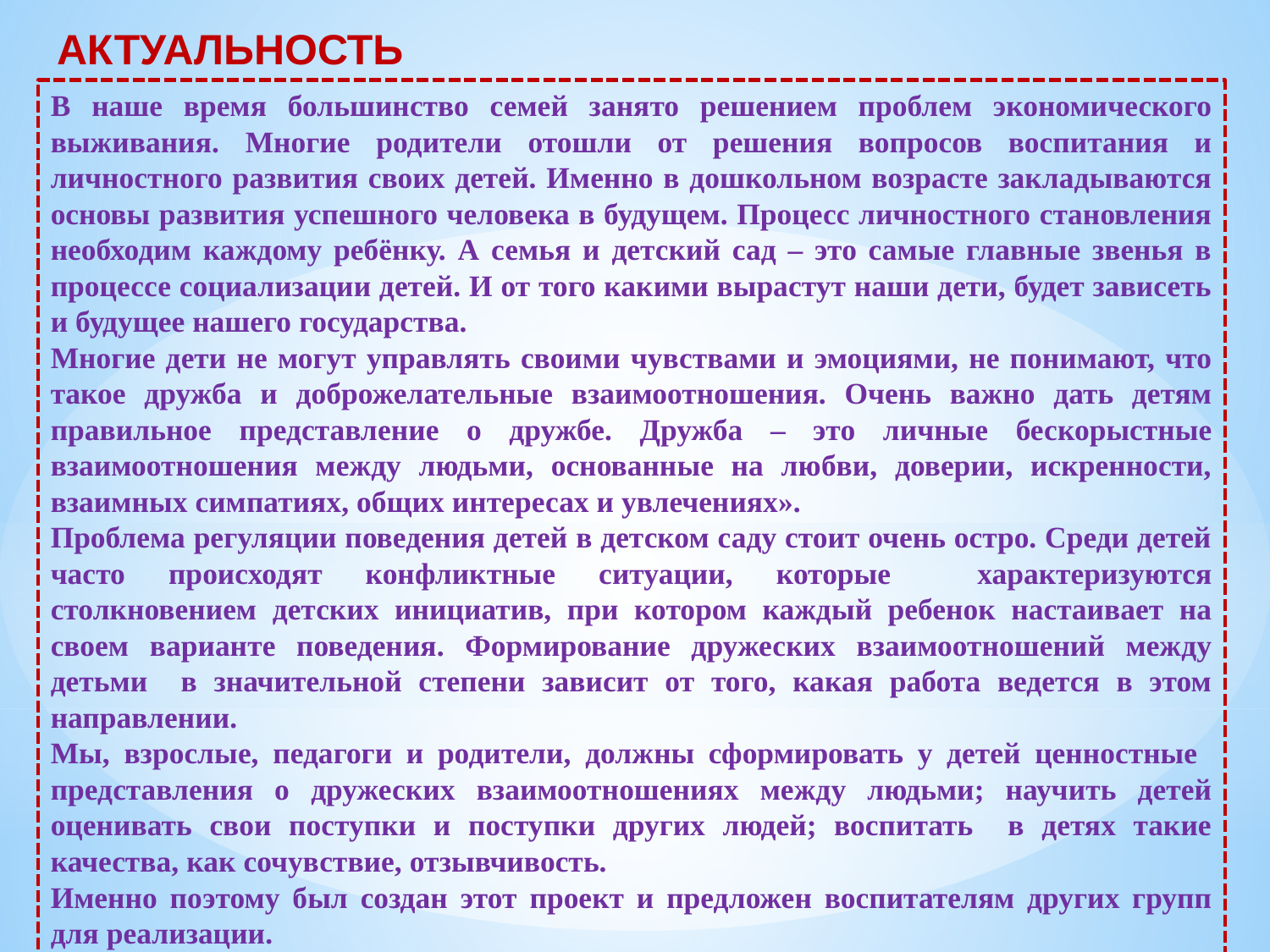

АКТУАЛЬНОСТЬ
В наше время большинство семей занято решением проблем экономического выживания. Многие родители отошли от решения вопросов воспитания и личностного развития своих детей. Именно в дошкольном возрасте закладываются основы развития успешного человека в будущем. Процесс личностного становления необходим каждому ребёнку. А семья и детский сад – это самые главные звенья в процессе социализации детей. И от того какими вырастут наши дети, будет зависеть и будущее нашего государства.
Многие дети не могут управлять своими чувствами и эмоциями, не понимают, что такое дружба и доброжелательные взаимоотношения. Очень важно дать детям правильное представление о дружбе. Дружба – это личные бескорыстные взаимоотношения между людьми, основанные на любви, доверии, искренности, взаимных симпатиях, общих интересах и увлечениях».
Проблема регуляции поведения детей в детском саду стоит очень остро. Среди детей часто происходят конфликтные ситуации, которые  характеризуются столкновением детских инициатив, при котором каждый ребенок настаивает на своем варианте поведения. Формирование дружеских взаимоотношений между детьми  в значительной степени зависит от того, какая работа ведется в этом направлении.
Мы, взрослые, педагоги и родители, должны сформировать у детей ценностные  представления о дружеских взаимоотношениях между людьми; научить детей оценивать свои поступки и поступки других людей; воспитать  в детях такие качества, как сочувствие, отзывчивость.
Именно поэтому был создан этот проект и предложен воспитателям других групп для реализации.